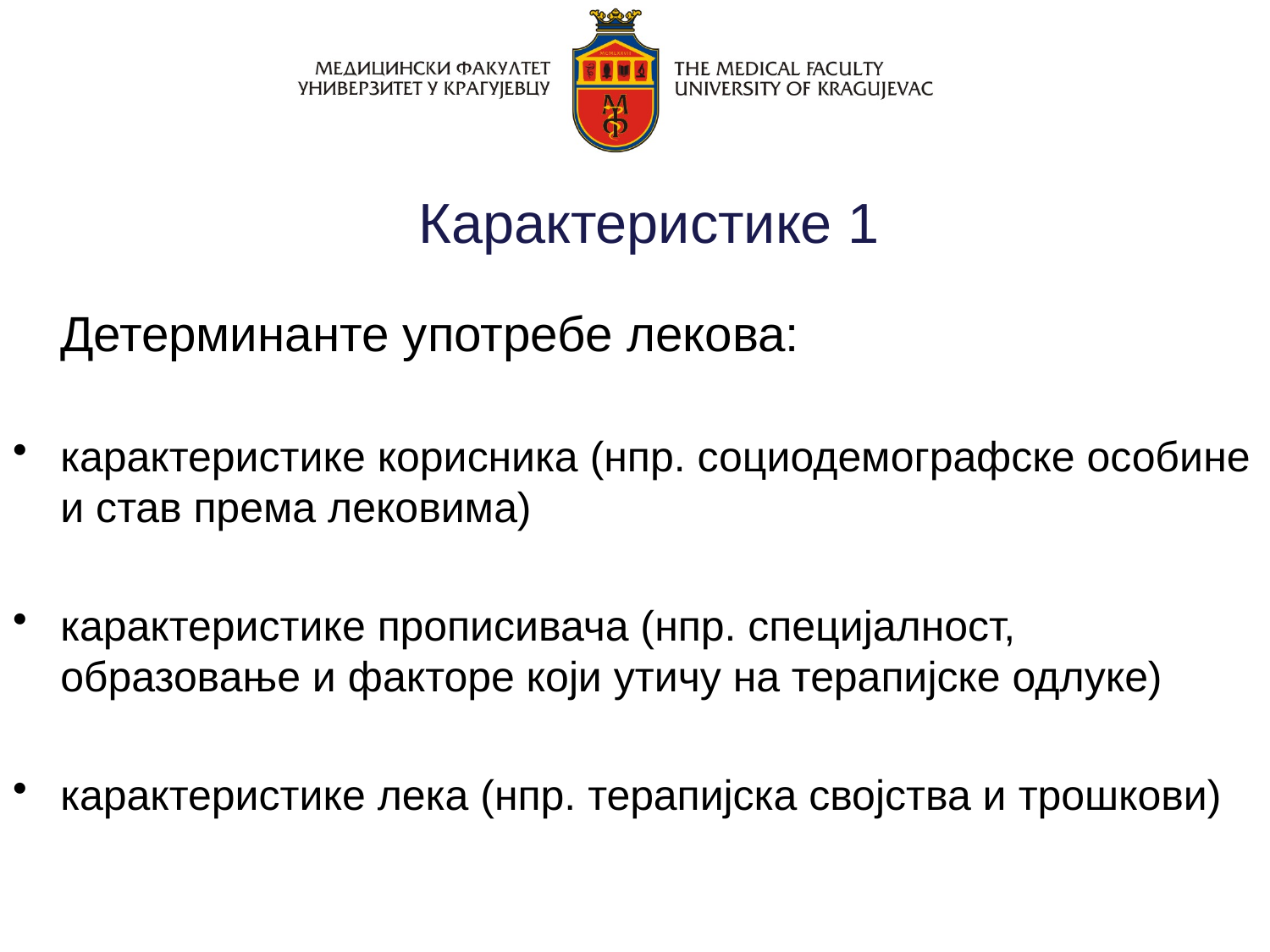

# Карактеристике 1
    Детерминанте употребе лекова:

карактеристике корисника (нпр. социодемографске особине и став према лековима)

карактеристике прописивача (нпр. специјалност, образовање и факторе који утичу на терапијске одлуке)

карактеристике лека (нпр. терапијска својства и трошкови)